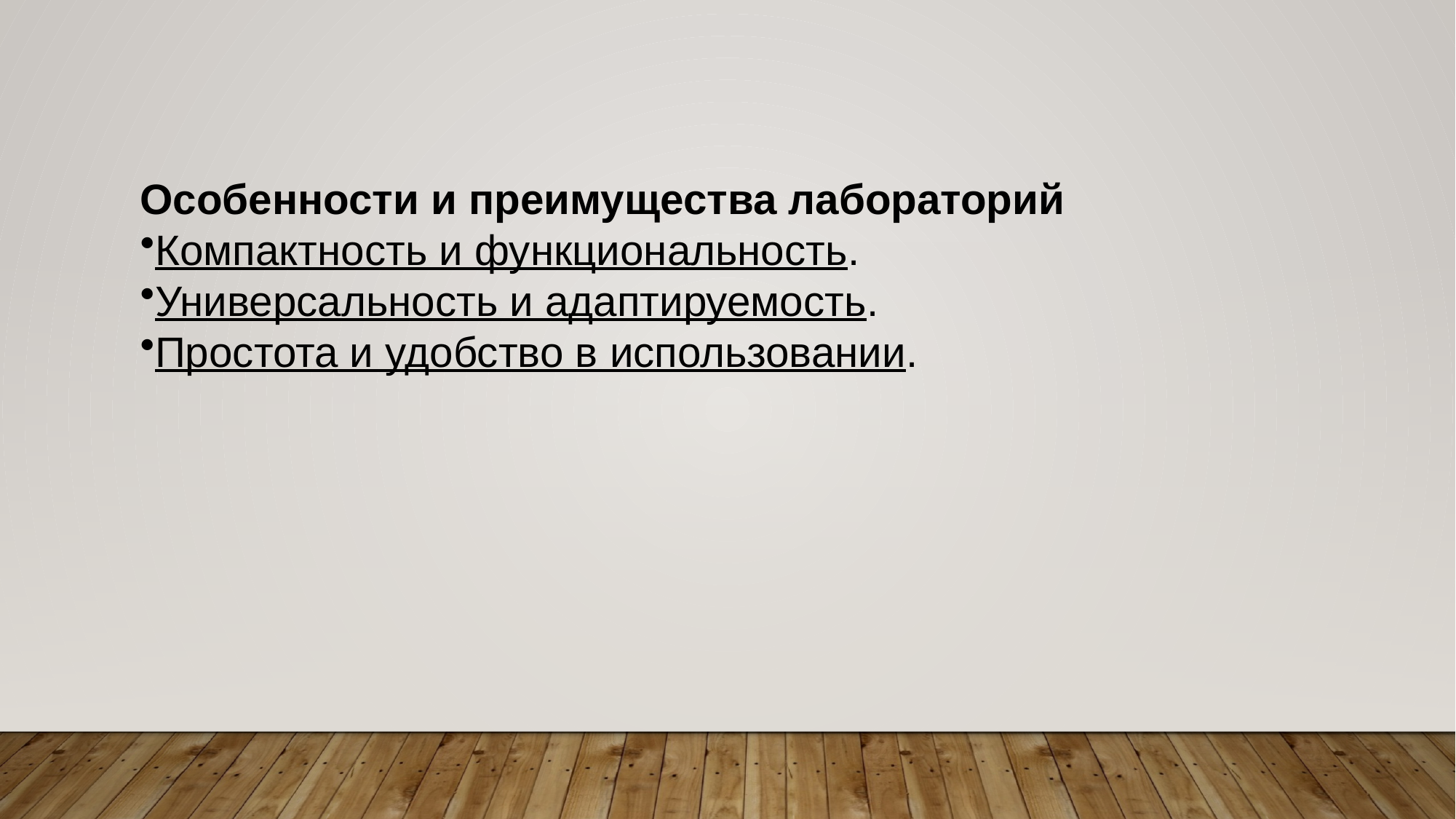

Особенности и преимущества лабораторий
Компактность и функциональность.
Универсальность и адаптируемость.
Простота и удобство в использовании.